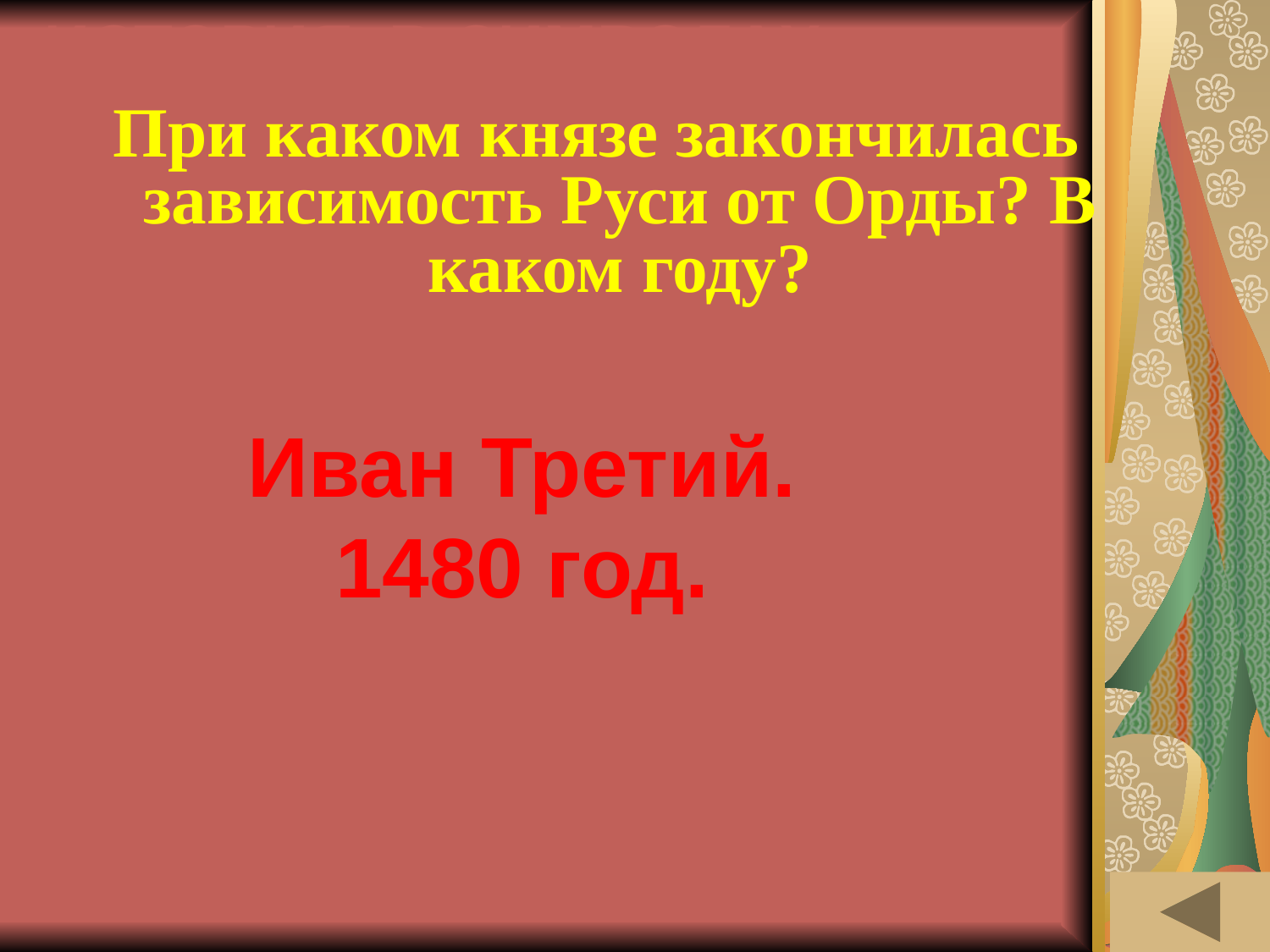

# ИСТОРИЯ  В СИМВОЛАХ И ЗНАКАХ (50)
При каком князе закончилась зависимость Руси от Орды? В каком году?
Иван Третий. 1480 год.